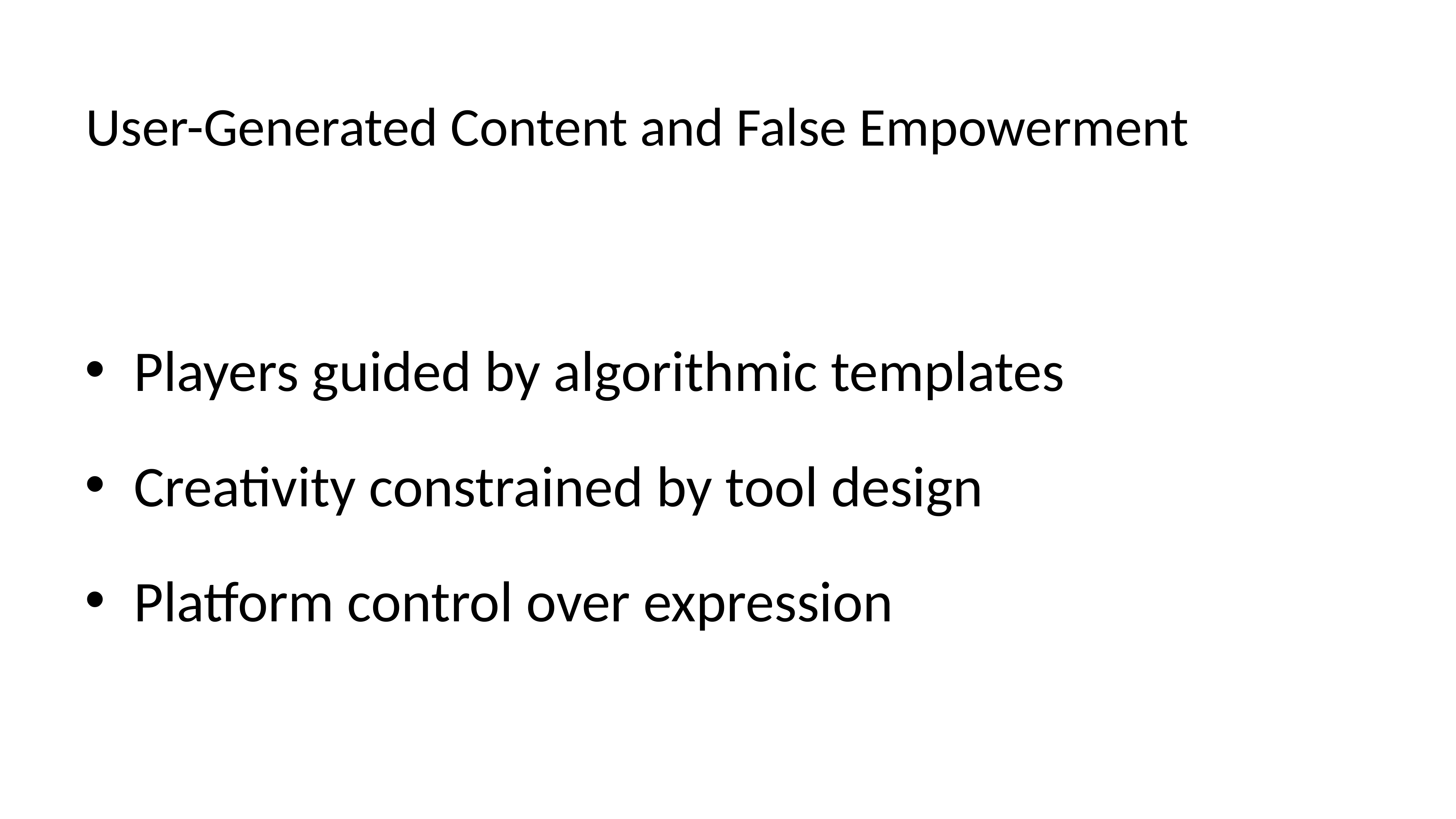

# User-Generated Content and False Empowerment
Players guided by algorithmic templates
Creativity constrained by tool design
Platform control over expression